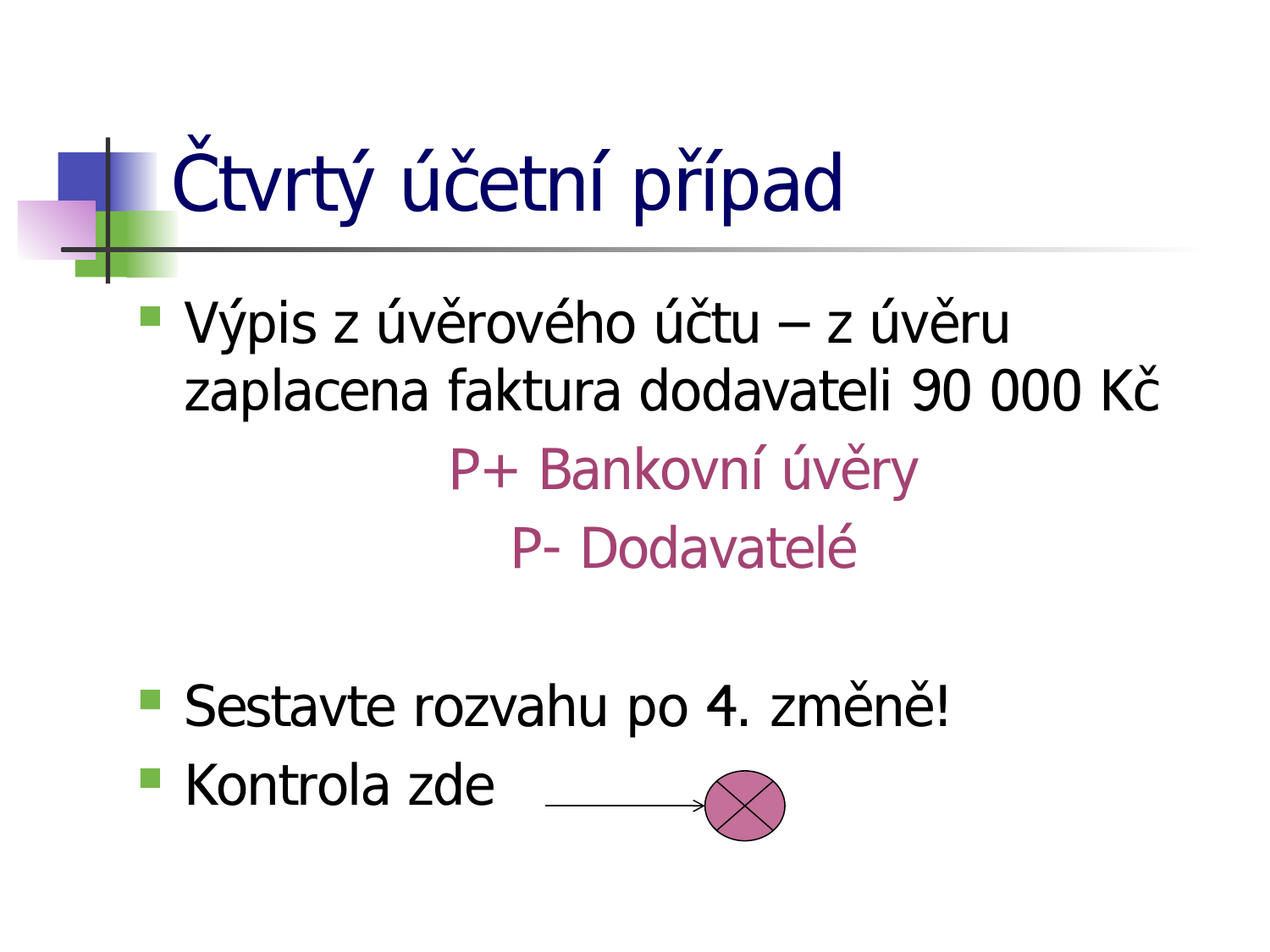

# Čtvrtý účetní případ
Výpis z úvěrového účtu – z úvěru zaplacena faktura dodavateli 90 000 Kč
P+ Bankovní úvěry
P- Dodavatelé

Sestavte rozvahu po 4. změně!
Kontrola zde